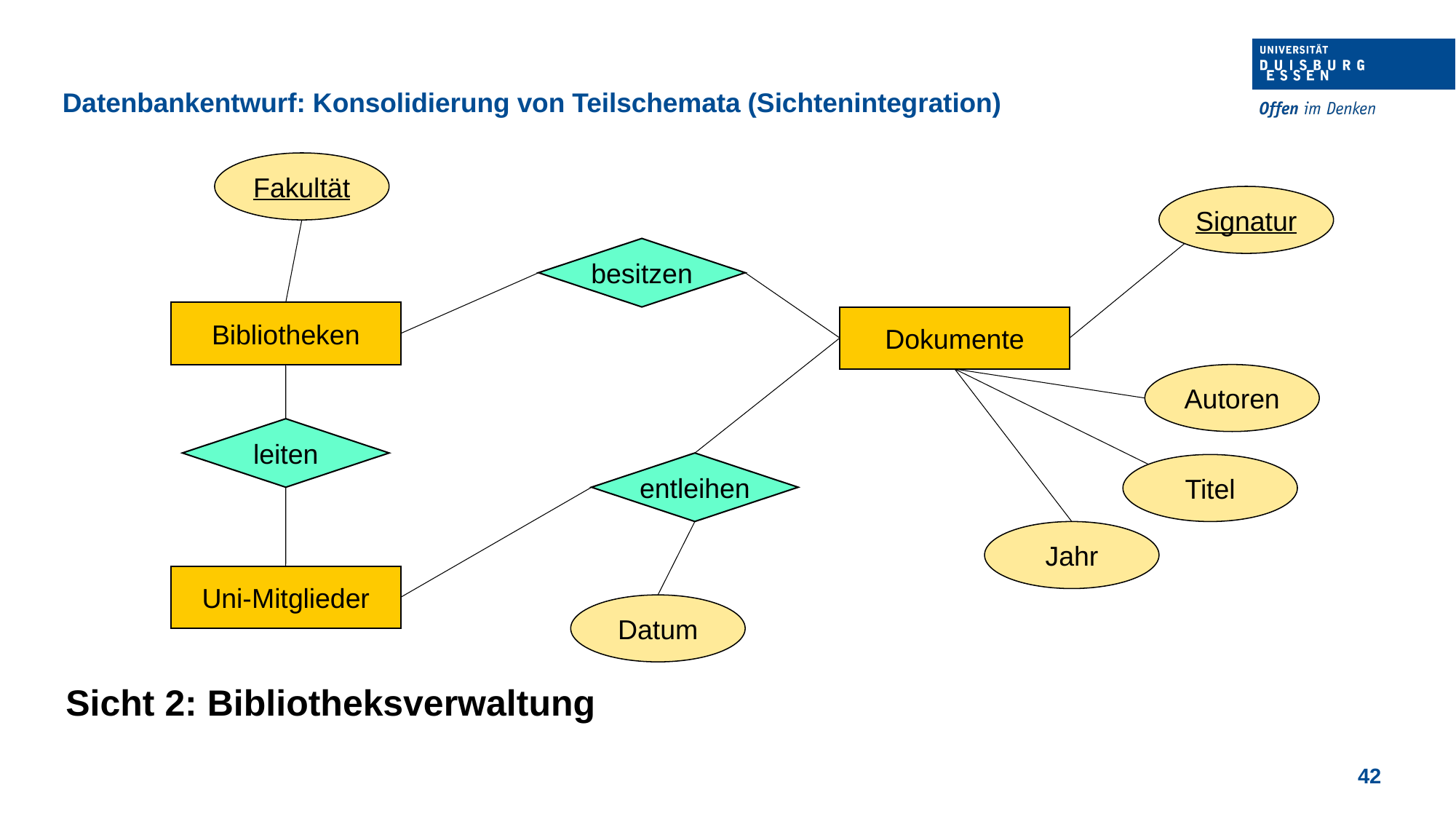

Datenbankentwurf: Konsolidierung von Teilschemata (Sichtenintegration)

Fakultät
Signatur
besitzen
Bibliotheken
Dokumente
Autoren
leiten
entleihen
Titel
Jahr
Uni-Mitglieder
Datum
Sicht 2: Bibliotheksverwaltung
42